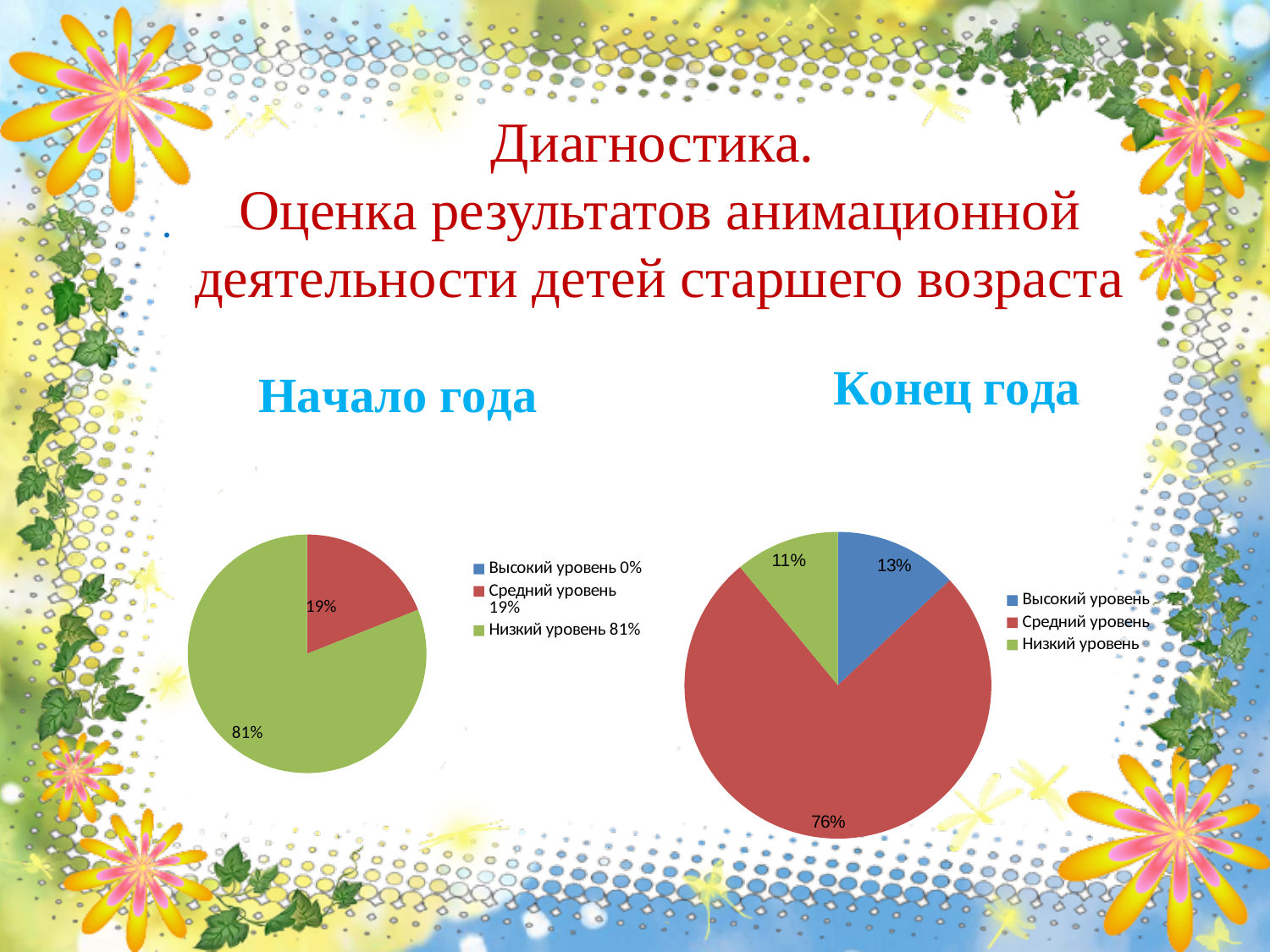

Диагностика.
Оценка результатов анимационной деятельности детей старшего возраста
.

### Chart: Конец года

| Category | Конец года |
|---|---|
| Высокий уровень | 0.13 |
| Средний уровень | 0.7600000000000018 |
| Низкий уровень | 0.11 |

### Chart: Начало года

| Category | Начало года |
|---|---|
| Высокий уровень 0% | 0.0 |
| Средний уровень 19% | 0.19000000000000025 |
| Низкий уровень 81% | 0.81 |